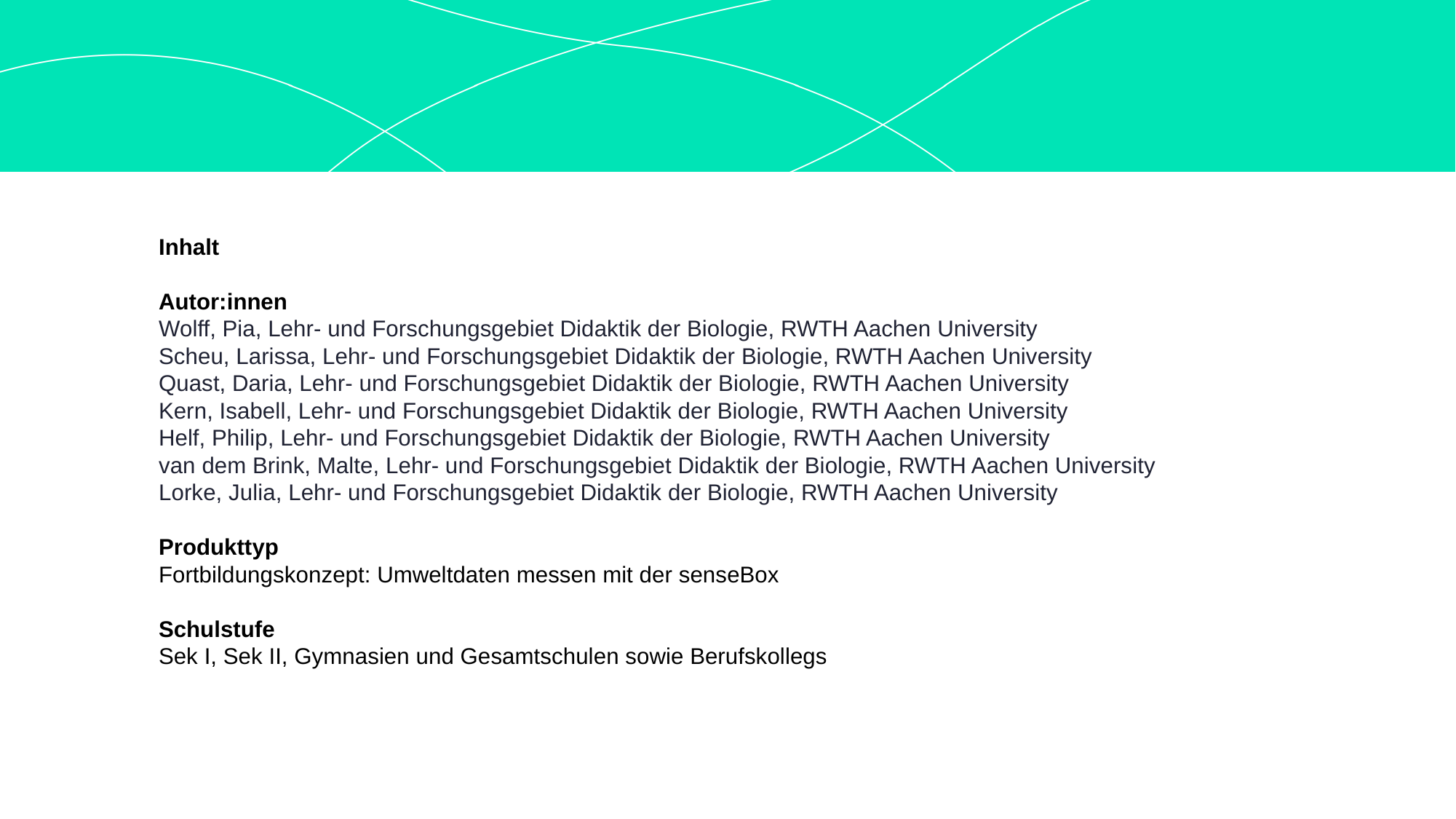

Inhalt

Autor:innen
Wolff, Pia, Lehr- und Forschungsgebiet Didaktik der Biologie, RWTH Aachen University
Scheu, Larissa, Lehr- und Forschungsgebiet Didaktik der Biologie, RWTH Aachen University
Quast, Daria, Lehr- und Forschungsgebiet Didaktik der Biologie, RWTH Aachen University
Kern, Isabell, Lehr- und Forschungsgebiet Didaktik der Biologie, RWTH Aachen University
Helf, Philip, Lehr- und Forschungsgebiet Didaktik der Biologie, RWTH Aachen University
van dem Brink, Malte, Lehr- und Forschungsgebiet Didaktik der Biologie, RWTH Aachen University
Lorke, Julia, Lehr- und Forschungsgebiet Didaktik der Biologie, RWTH Aachen University

Produkttyp
Fortbildungskonzept: Umweltdaten messen mit der senseBox

Schulstufe
Sek I, Sek II, Gymnasien und Gesamtschulen sowie Berufskollegs